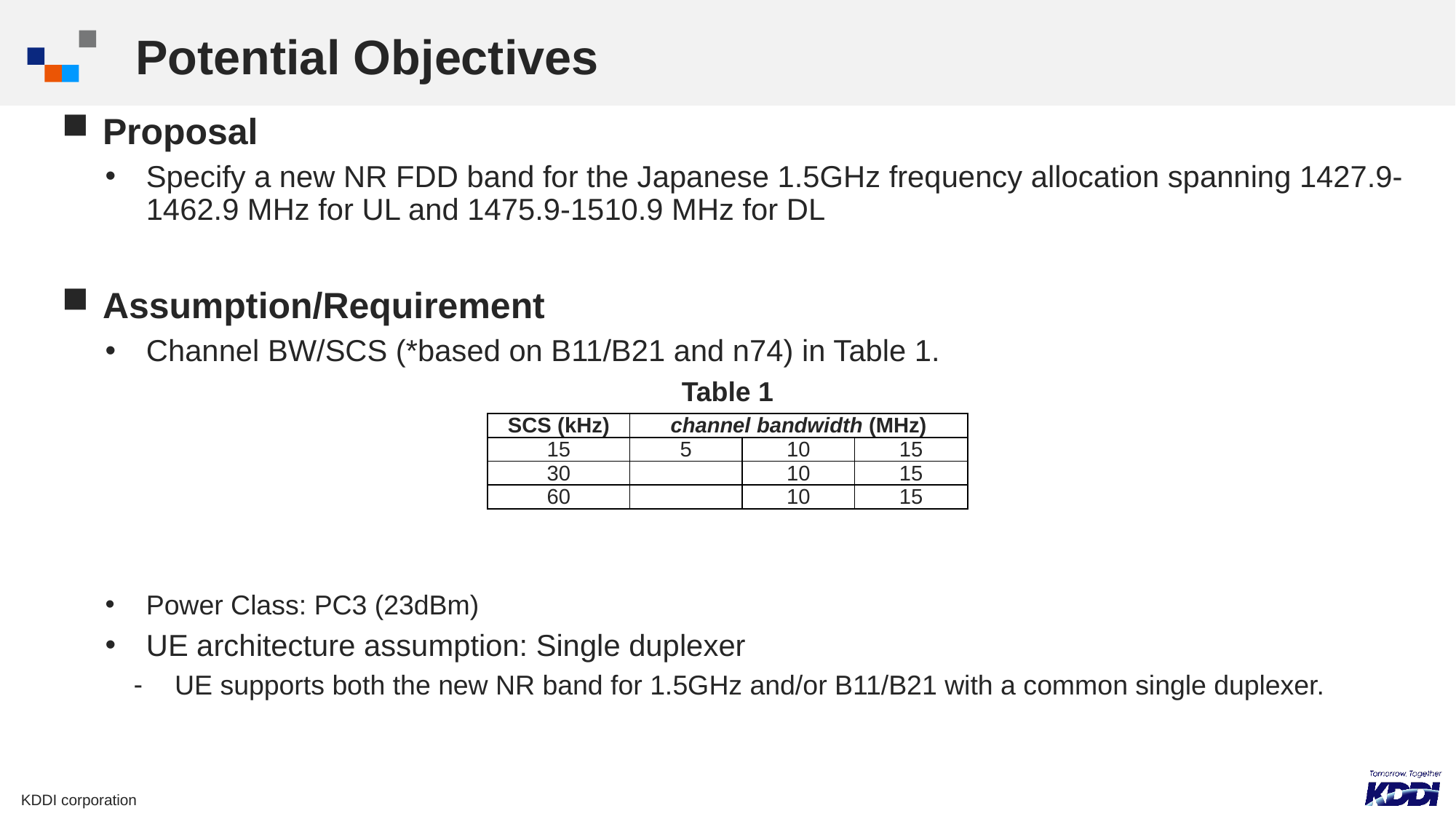

# Potential Objectives
Proposal
Specify a new NR FDD band for the Japanese 1.5GHz frequency allocation spanning 1427.9-1462.9 MHz for UL and 1475.9-1510.9 MHz for DL

Assumption/Requirement
Channel BW/SCS (*based on B11/B21 and n74) in Table 1.

Power Class: PC3 (23dBm)
UE architecture assumption: Single duplexer
UE supports both the new NR band for 1.5GHz and/or B11/B21 with a common single duplexer.

Table 1
| SCS (kHz) | channel bandwidth (MHz) |  |  |
| --- | --- | --- | --- |
| 15 | 5 | 10 | 15 |
| 30 |  | 10 | 15 |
| 60 |  | 10 | 15 |